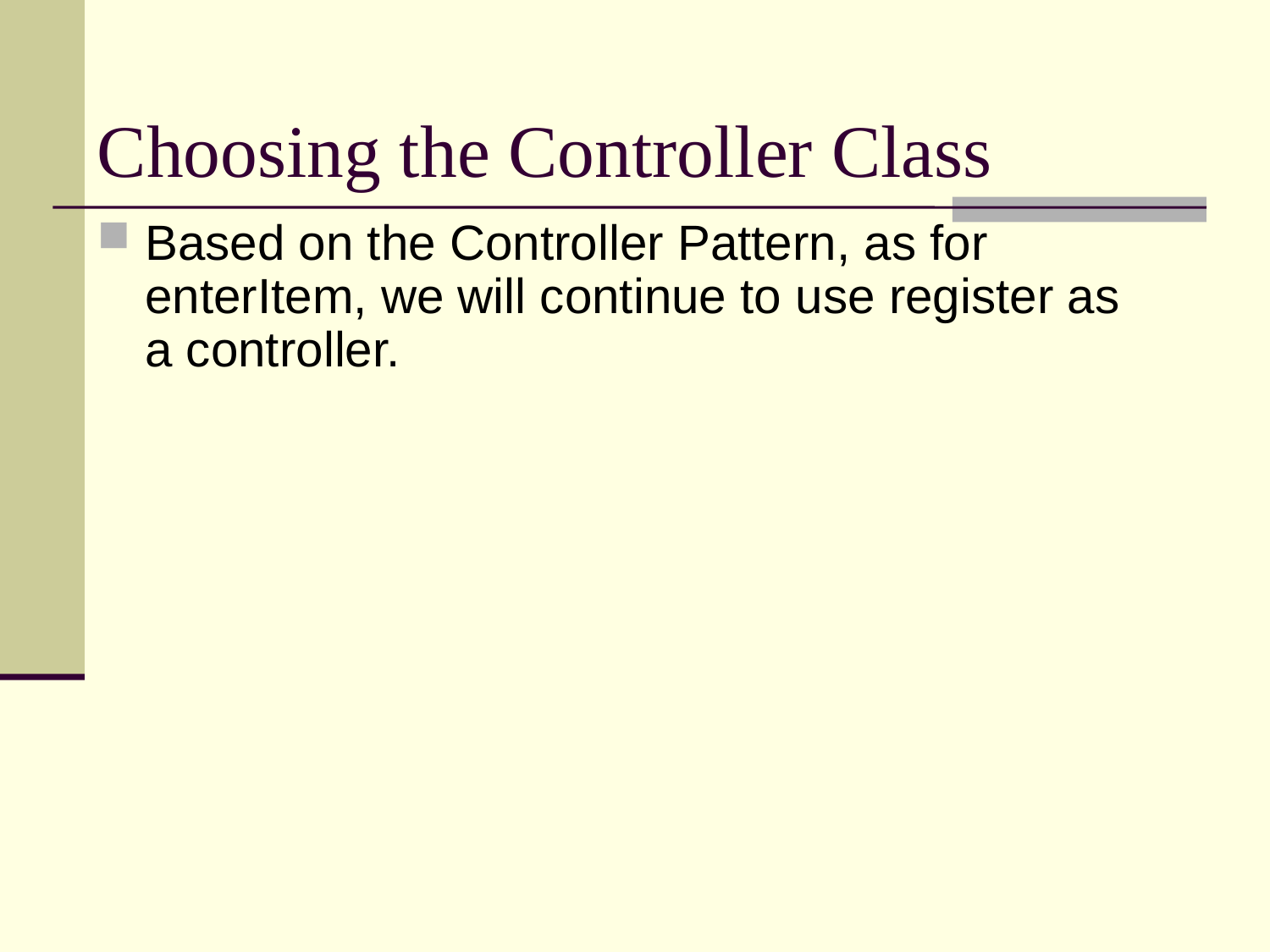

# Choosing the Controller Class
Based on the Controller Pattern, as for enterItem, we will continue to use register as a controller.